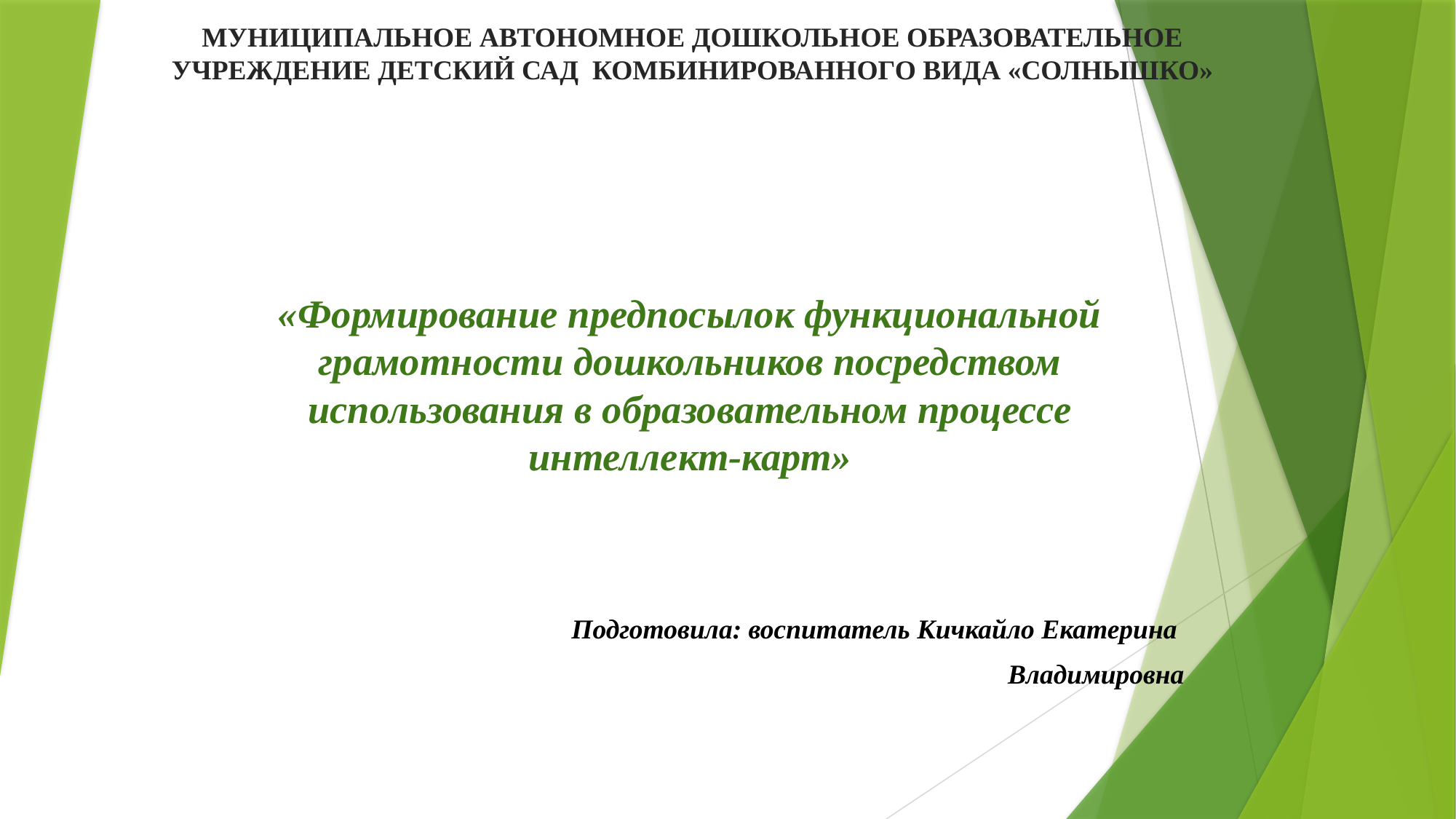

# МУНИЦИПАЛЬНОЕ АВТОНОМНОЕ ДОШКОЛЬНОЕ ОБРАЗОВАТЕЛЬНОЕ УЧРЕЖДЕНИЕ ДЕТСКИЙ САД  КОМБИНИРОВАННОГО ВИДА «СОЛНЫШКО»
«Формирование предпосылок функциональной грамотности дошкольников посредством использования в образовательном процессе интеллект-карт»

Подготовила: воспитатель Кичкайло Екатерина
Владимировна